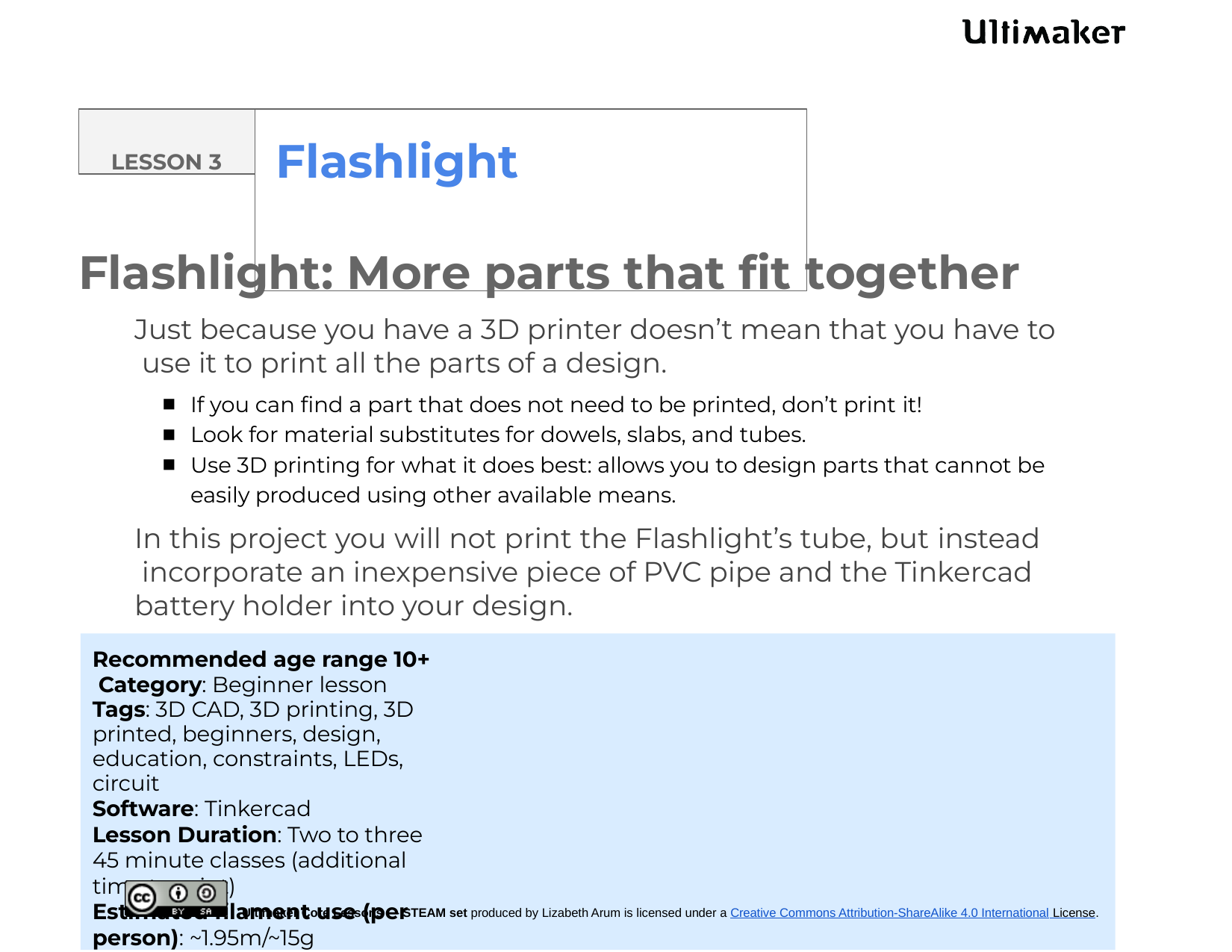

LESSON 3
# Flashlight
Flashlight: More parts that fit together
Just because you have a 3D printer doesn’t mean that you have to  use it to print all the parts of a design.
If you can find a part that does not need to be printed, don’t print it!
Look for material substitutes for dowels, slabs, and tubes.
Use 3D printing for what it does best: allows you to design parts that cannot be  easily produced using other available means.
In this project you will not print the Flashlight’s tube, but instead  incorporate an inexpensive piece of PVC pipe and the Tinkercad  battery holder into your design.
Recommended age range 10+  Category: Beginner lesson
Tags: 3D CAD, 3D printing, 3D printed, beginners, design, education, constraints, LEDs, circuit
Software: Tinkercad
Lesson Duration: Two to three 45 minute classes (additional time to print)
Estimated filament use (per person): ~1.95m/~15g

Ultimaker Core Lessons — STEAM set produced by Lizabeth Arum is licensed under a Creative Commons Attribution-ShareAlike 4.0 International License.